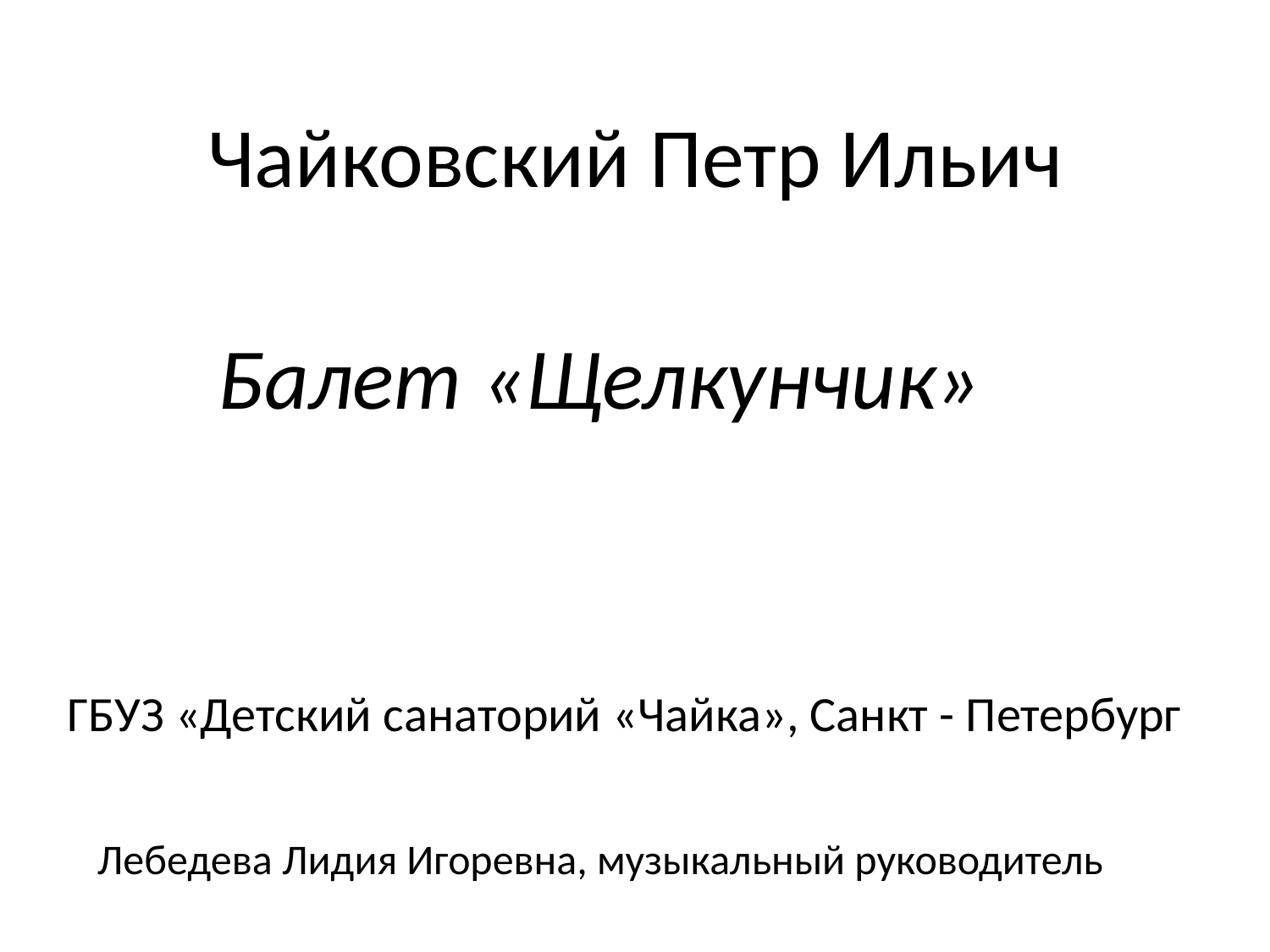

#
Чайковский Петр Ильич
Балет «Щелкунчик»

ГБУЗ «Детский санаторий «Чайка», Санкт - Петербург
Лебедева Лидия Игоревна, музыкальный руководитель